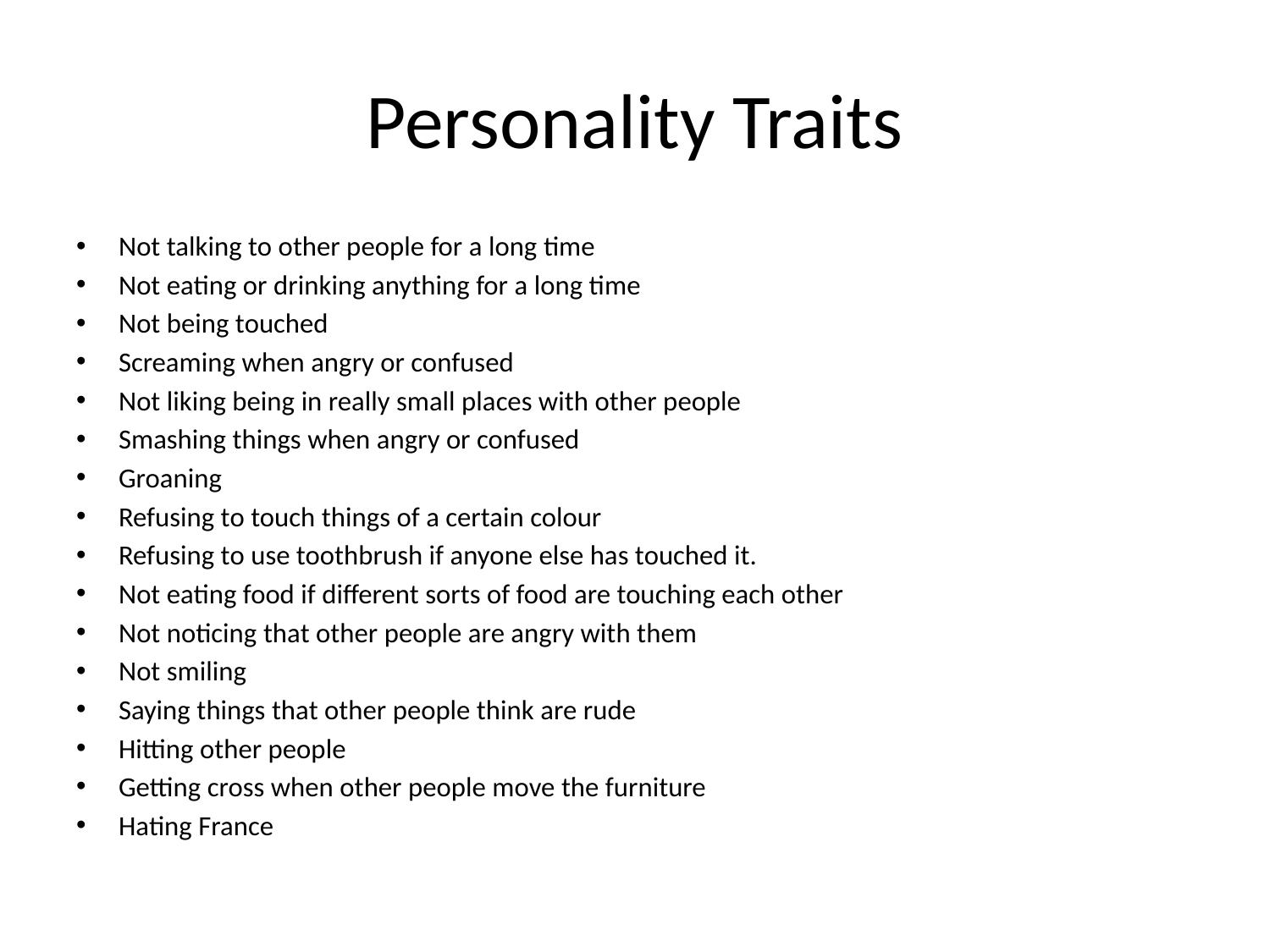

# Personality Traits
Not talking to other people for a long time
Not eating or drinking anything for a long time
Not being touched
Screaming when angry or confused
Not liking being in really small places with other people
Smashing things when angry or confused
Groaning
Refusing to touch things of a certain colour
Refusing to use toothbrush if anyone else has touched it.
Not eating food if different sorts of food are touching each other
Not noticing that other people are angry with them
Not smiling
Saying things that other people think are rude
Hitting other people
Getting cross when other people move the furniture
Hating France